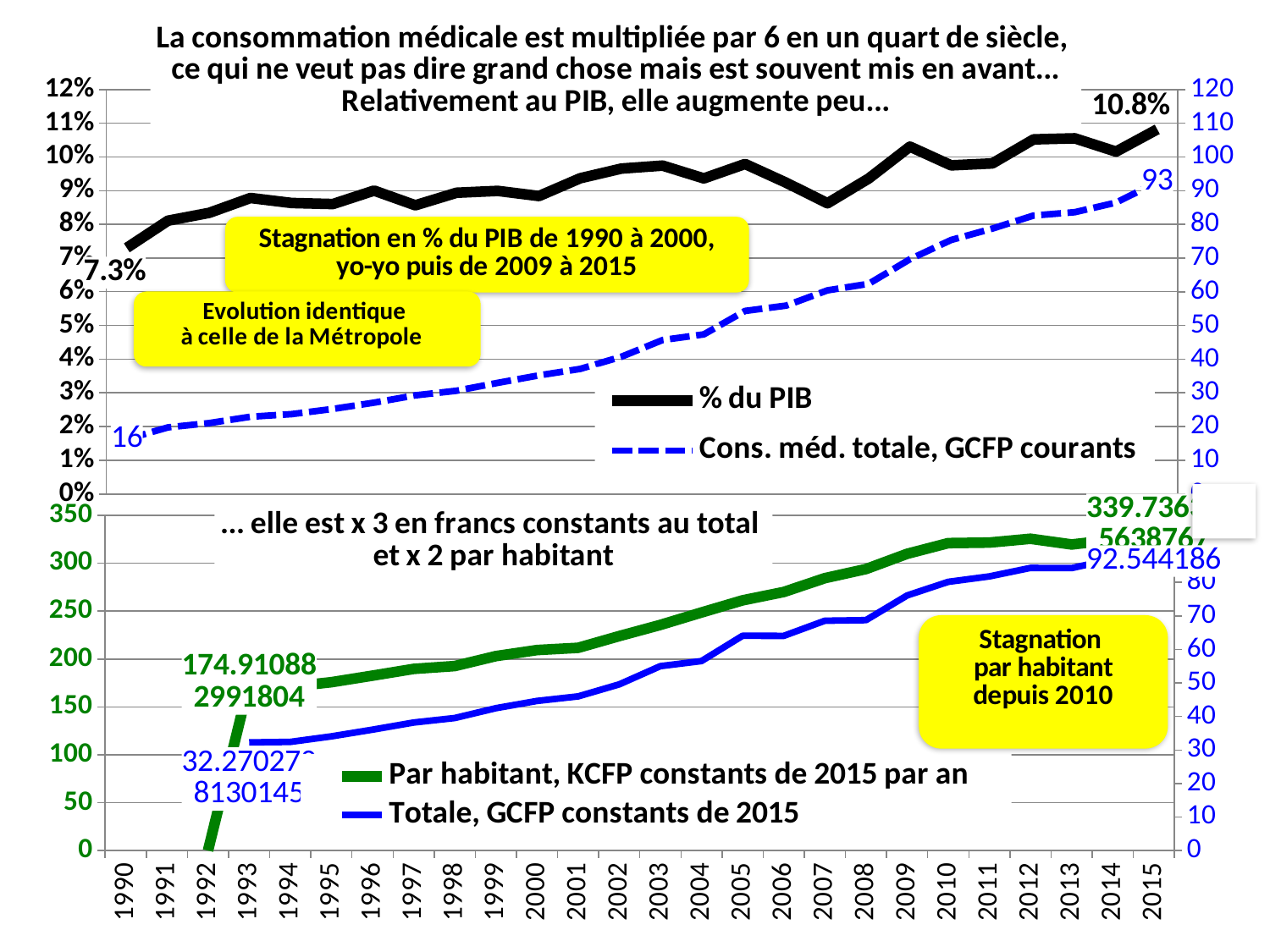

### Chart: La consommation médicale est multipliée par 6 en un quart de siècle,
ce qui ne veut pas dire grand chose mais est souvent mis en avant...
Relativement au PIB, elle augmente peu...

| Category | % du PIB | Cons. méd. totale, GCFP courants |
|---|---|---|
| 1990.0 | 0.0730189577168185 | 16.2487 |
| 1991.0 | 0.0810961758124906 | 19.7503 |
| 1992.0 | 0.0834244954310652 | 21.0285 |
| 1993.0 | 0.0878264620248182 | 22.9202 |
| 1994.0 | 0.0863371956231555 | 23.6864 |
| 1995.0 | 0.0860227131992928 | 25.2326 |
| 1996.0 | 0.0900177661206167 | 27.0948 |
| 1997.0 | 0.0856553191489361 | 29.2609 |
| 1998.0 | 0.0893837672329951 | 30.6259 |
| 1999.0 | 0.0899185118568971 | 32.9721 |
| 2000.0 | 0.0884019069665532 | 35.1826 |
| 2001.0 | 0.0936763785213848 | 37.0946 |
| 2002.0 | 0.0965502330508474 | 40.72597 |
| 2003.0 | 0.0974241658630665 | 45.67387 |
| 2004.0 | 0.0936371352785146 | 47.3392 |
| 2005.0 | 0.0979219585561497 | 54.3036 |
| 2006.0 | 0.0923422131765415 | 55.88685 |
| 2007.0 | 0.0862473958333333 | 60.40564 |
| 2008.0 | 0.0936009514747859 | 62.34858 |
| 2009.0 | 0.10306647778009 | 69.66150599999997 |
| 2010.0 | 0.0975023899263625 | 75.36289699999998 |
| 2011.0 | 0.0980733077790304 | 78.75223600000001 |
| 2012.0 | 0.105210777121626 | 82.612943 |
| 2013.0 | 0.105526958584537 | 83.615899 |
| 2014.0 | 0.101580789120366 | 86.450696 |
| 2015.0 | 0.108185745373131 | 92.544186 |

### Chart: ... elle est x 3 en francs constants au total
et x 2 par habitant

| Category | Par habitant, KCFP constants de 2015 par an | Totale, GCFP constants de 2015 |
|---|---|---|
| 1990.0 | None | None |
| 1991.0 | None | None |
| 1992.0 | 0.0 | None |
| 1993.0 | 174.9108829918044 | 32.27027081301446 |
| 1994.0 | 171.0628798700638 | 32.41325107209935 |
| 1995.0 | 175.7804162676303 | 34.06896926911891 |
| 1996.0 | 182.6027656212202 | 36.07564148580789 |
| 1997.0 | 189.6557472073352 | 38.20008129100704 |
| 1998.0 | 192.618861053936 | 39.5406071782908 |
| 1999.0 | 203.0031931851852 | 42.47111005904532 |
| 2000.0 | 209.3104765591538 | 44.63127291670836 |
| 2001.0 | 211.6149455631914 | 45.98890062210224 |
| 2002.0 | 223.9006318305478 | 49.59163899383213 |
| 2003.0 | 235.5775253486763 | 55.00366753658025 |
| 2004.0 | 248.5405042152167 | 56.53486335189515 |
| 2005.0 | 261.2000407629467 | 64.06316563227163 |
| 2006.0 | 269.9207924069069 | 64.04139462742296 |
| 2007.0 | 284.3884657911556 | 68.5508040602756 |
| 2008.0 | 293.879245079629 | 68.72691391202254 |
| 2009.0 | 309.7716583576419 | 76.0806433352175 |
| 2010.0 | 320.8988610562653 | 80.14449054880227 |
| 2011.0 | 321.4685932158789 | 81.76553668445885 |
| 2012.0 | 325.4681372820041 | 84.29624755603948 |
| 2013.0 | 319.5144605539996 | 84.23998752506198 |
| 2014.0 | 324.3570388310861 | 86.9439042586727 |
| 2015.0 | 339.7363656387665 | 92.544186 |